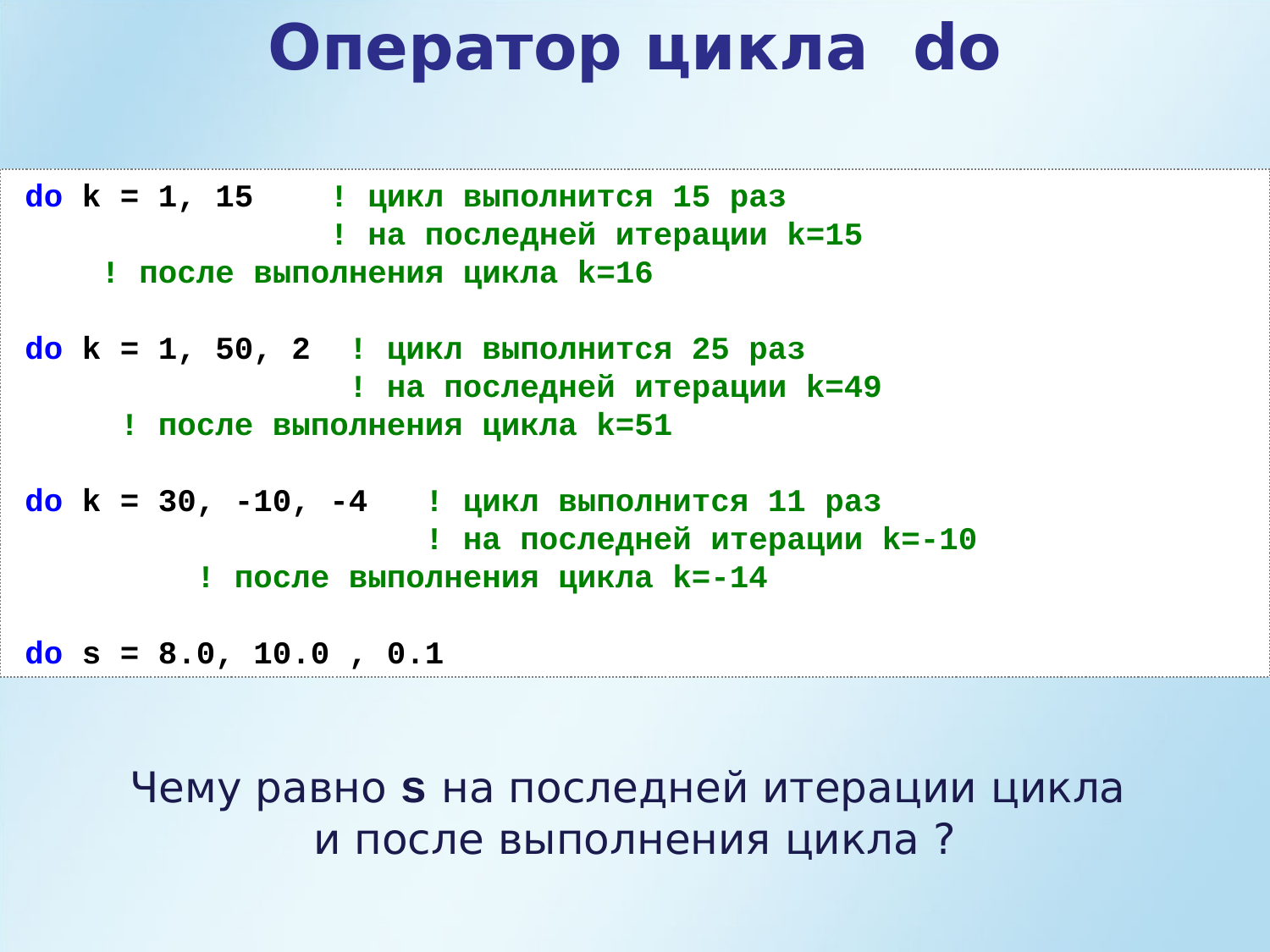

Оператор цикла  do
do k = 1, 15    ! цикл выполнится 15 раз
                ! на последней итерации k=15
    ! после выполнения цикла k=16

do k = 1, 50, 2  ! цикл выполнится 25 раз
                 ! на последней итерации k=49
     ! после выполнения цикла k=51

do k = 30, -10, -4   ! цикл выполнится 11 раз
                     ! на последней итерации k=-10
         ! после выполнения цикла k=-14

do s = 8.0, 10.0 , 0.1
Чему равно s на последней итерации цикла
и после выполнения цикла ?